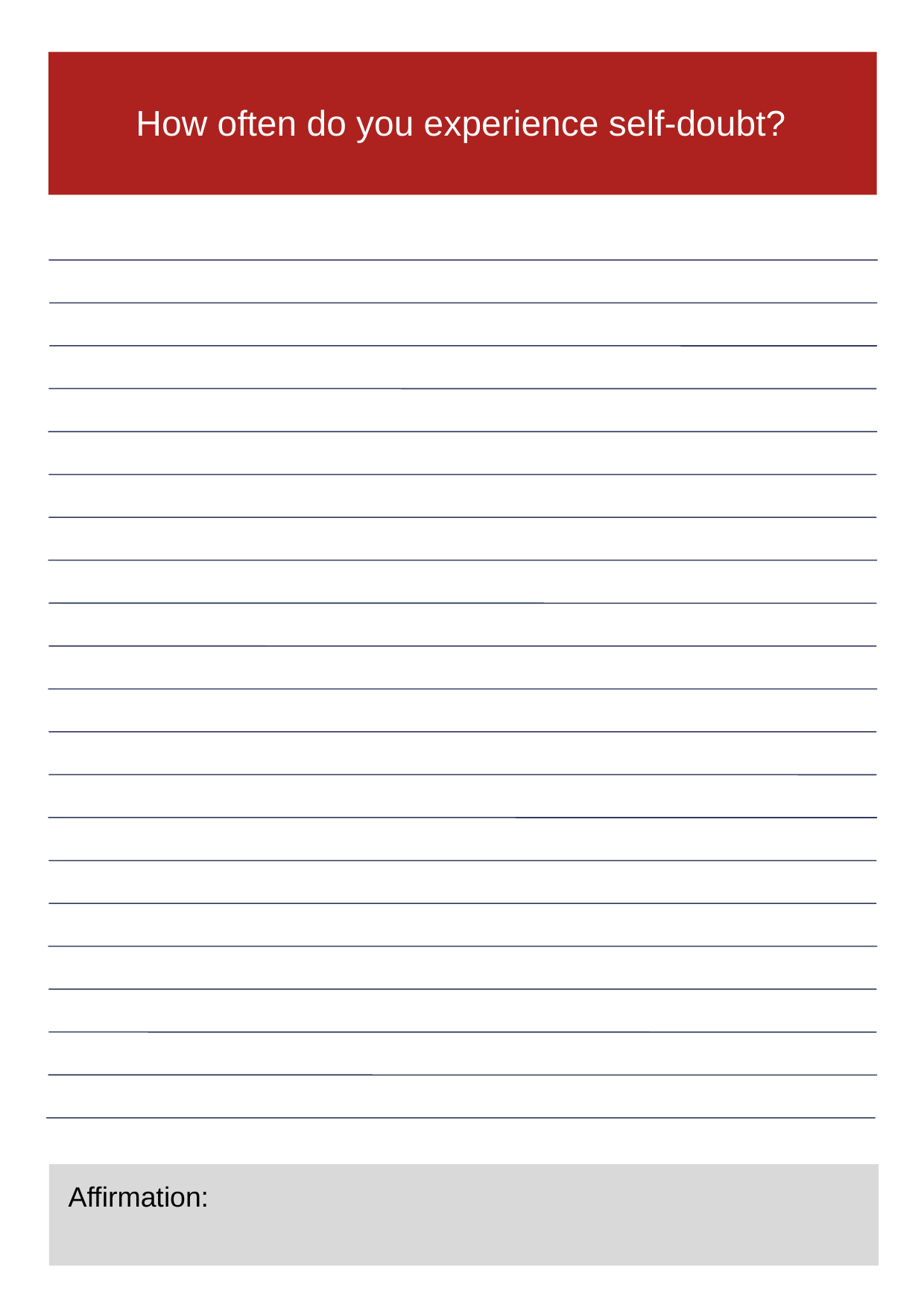

How often do you experience self-doubt?

Affirmation: